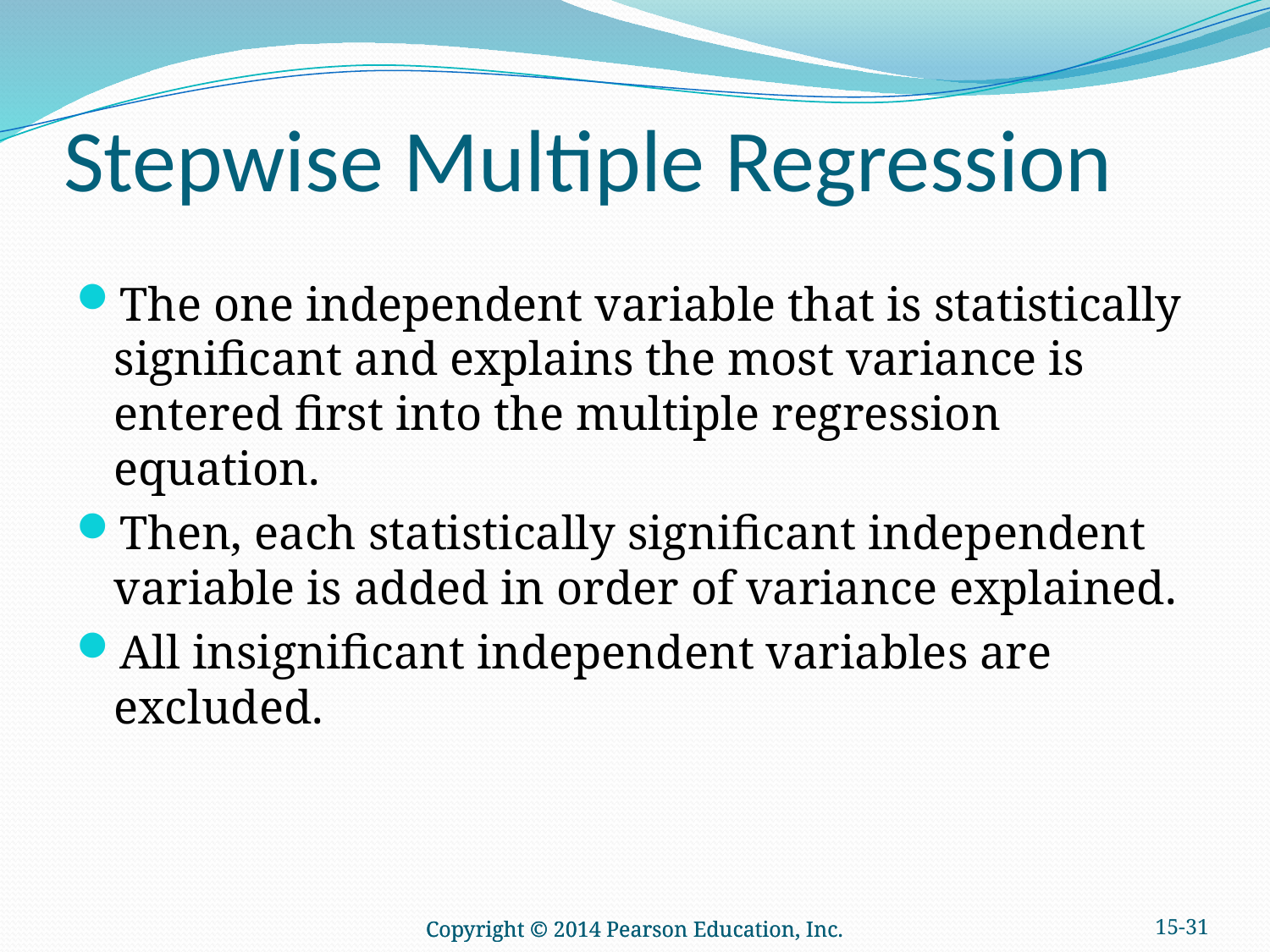

# Stepwise Multiple Regression
The one independent variable that is statistically significant and explains the most variance is entered first into the multiple regression equation.
Then, each statistically significant independent variable is added in order of variance explained.
All insignificant independent variables are excluded.